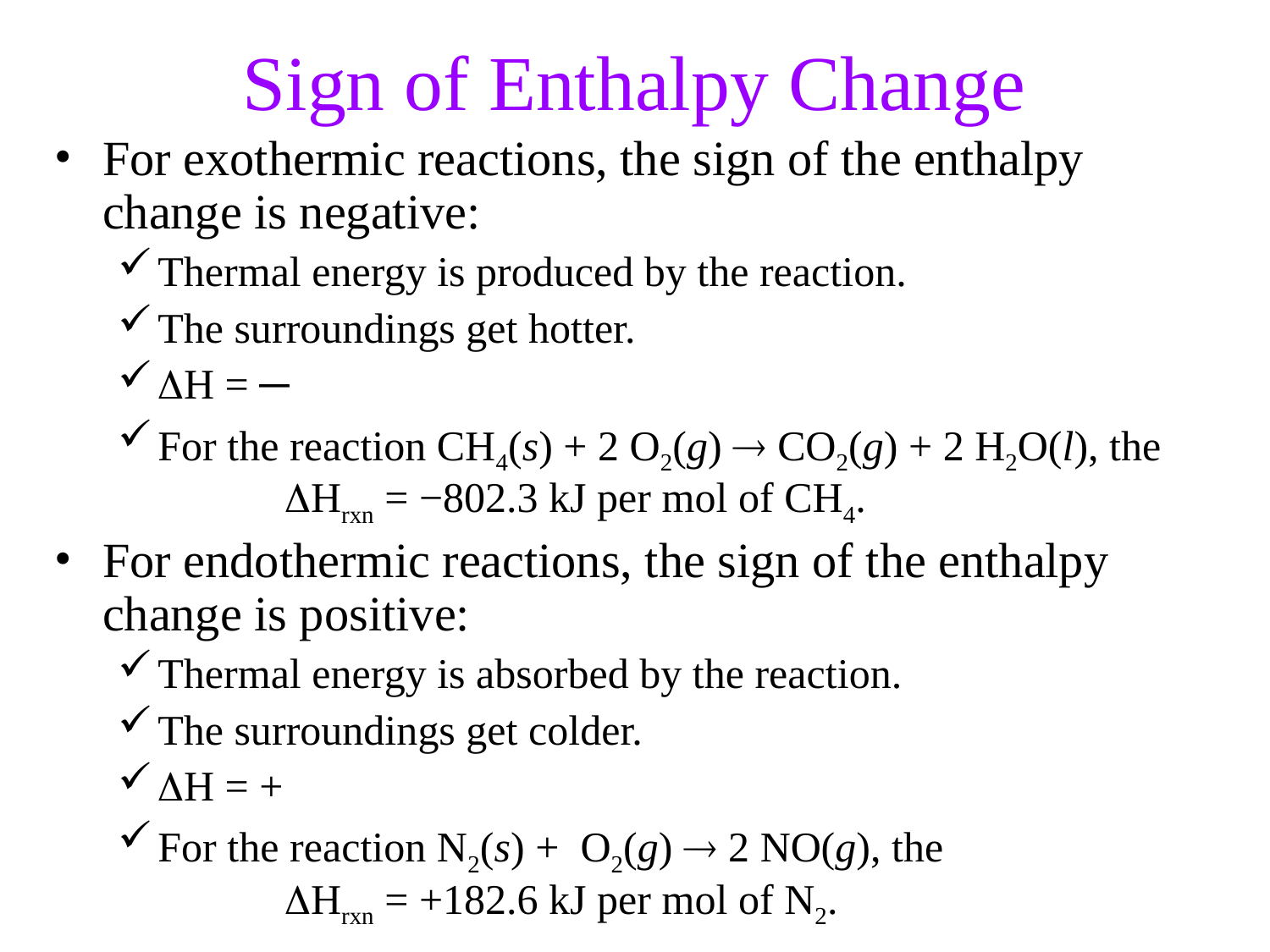

Sign of Enthalpy Change
For exothermic reactions, the sign of the enthalpy change is negative:
Thermal energy is produced by the reaction.
The surroundings get hotter.
ΔH = ─
For the reaction CH4(s) + 2 O2(g) → CO2(g) + 2 H2O(l), the 		ΔHrxn = −802.3 kJ per mol of CH4.
For endothermic reactions, the sign of the enthalpy change is positive:
Thermal energy is absorbed by the reaction.
The surroundings get colder.
ΔH = +
For the reaction N2(s) +  O2(g) → 2 NO(g), the 			ΔHrxn = +182.6 kJ per mol of N2.